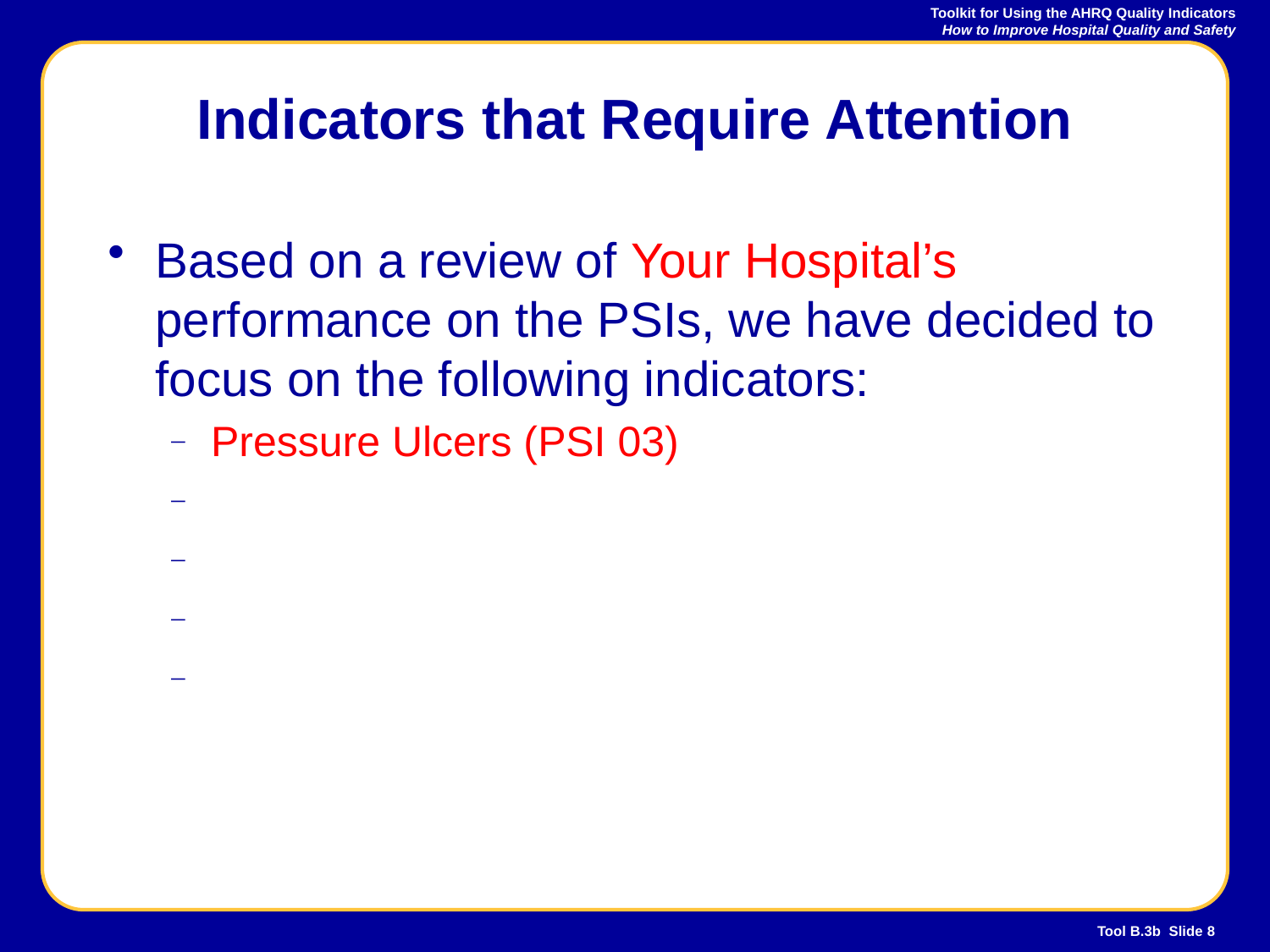

Based on a review of Your Hospital’s performance on the PSIs, we have decided to focus on the following indicators:
Pressure Ulcers (PSI 03)

Indicators that Require Attention